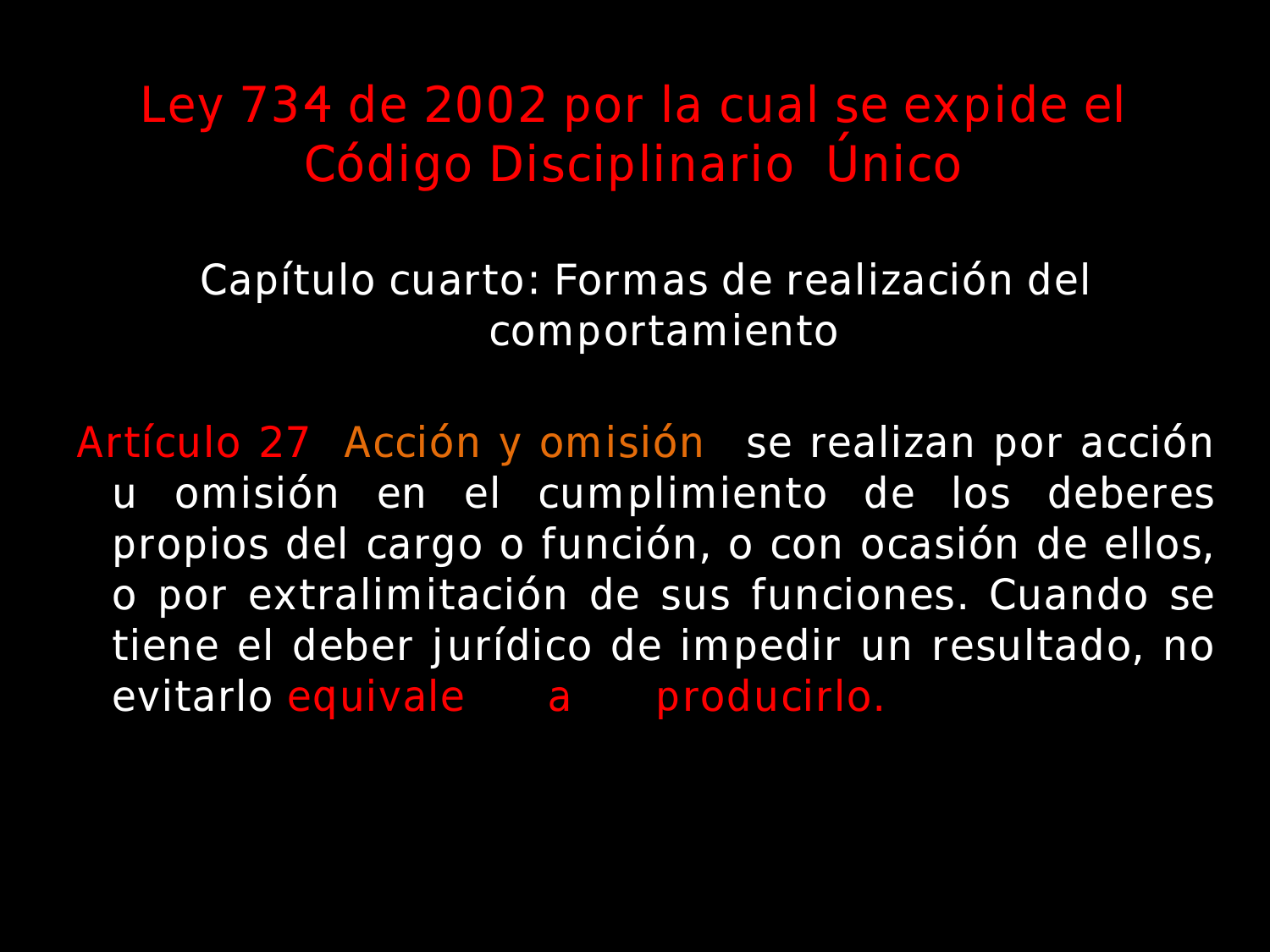

# Ley 734 de 2002 por la cual se expide el Código Disciplinario  Único
Capítulo cuarto: Formas de realización del comportamiento

Artículo 27: Acción y omisión Lse realizan por acción u omisión en el cumplimiento de los deberes propios del cargo o función, o con ocasión de ellos, o por extralimitación de sus funciones. Cuando se tiene el deber jurídico de impedir un resultado, no evitarlolequivale a producirlo. as faltas disciplinarias